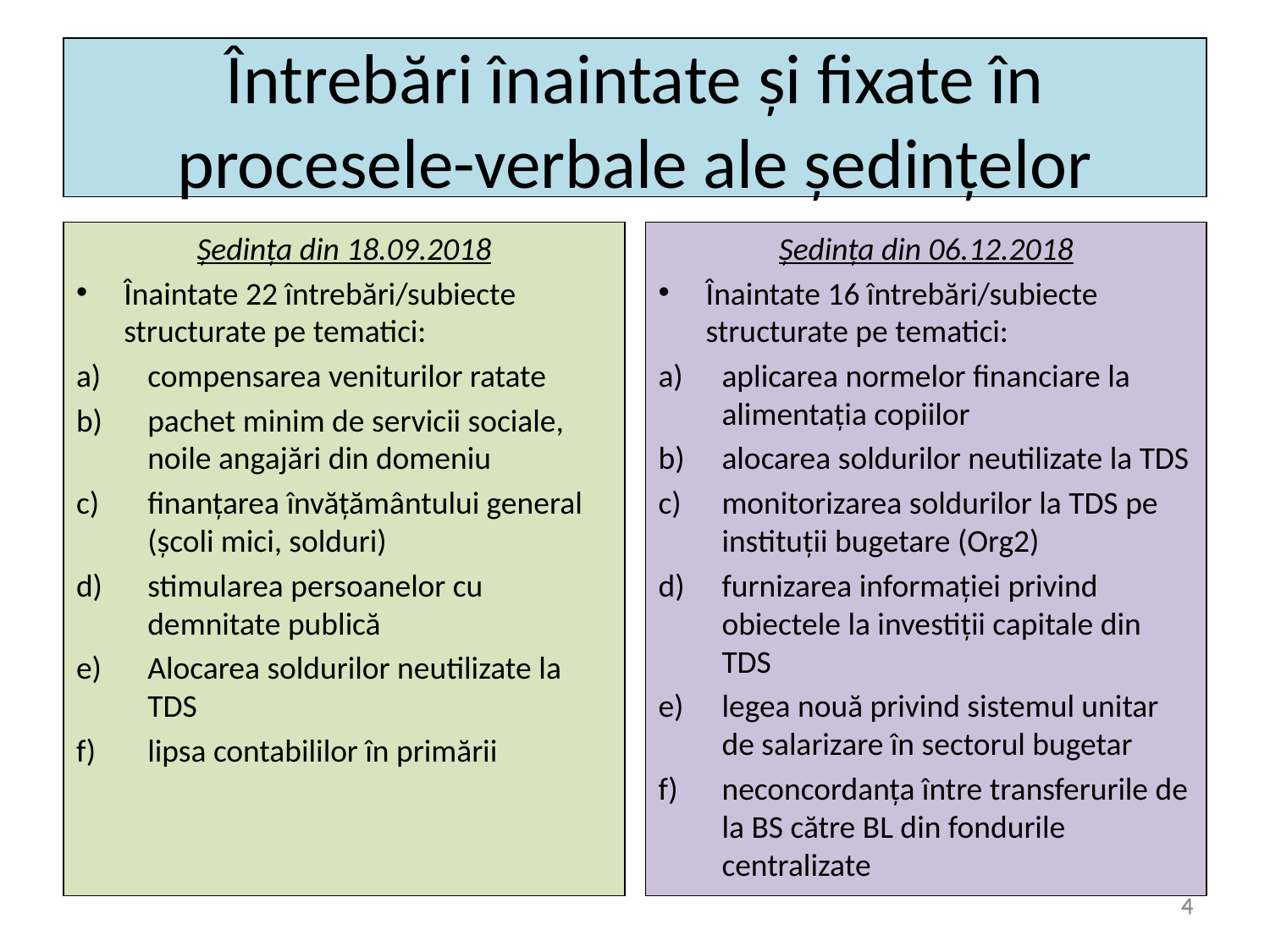

# Întrebări înaintate și fixate în procesele-verbale ale ședințelor
Ședința din 18.09.2018
Înaintate 22 întrebări/subiecte structurate pe tematici:
compensarea veniturilor ratate
pachet minim de servicii sociale, noile angajări din domeniu
finanțarea învățământului general (școli mici, solduri)
stimularea persoanelor cu demnitate publică
Alocarea soldurilor neutilizate la TDS
lipsa contabililor în primării

Ședința din 06.12.2018
Înaintate 16 întrebări/subiecte structurate pe tematici:
aplicarea normelor financiare la alimentația copiilor
alocarea soldurilor neutilizate la TDS
monitorizarea soldurilor la TDS pe instituții bugetare (Org2)
furnizarea informației privind obiectele la investiții capitale din TDS
legea nouă privind sistemul unitar de salarizare în sectorul bugetar
neconcordanța între transferurile de la BS către BL din fondurile centralizate
4